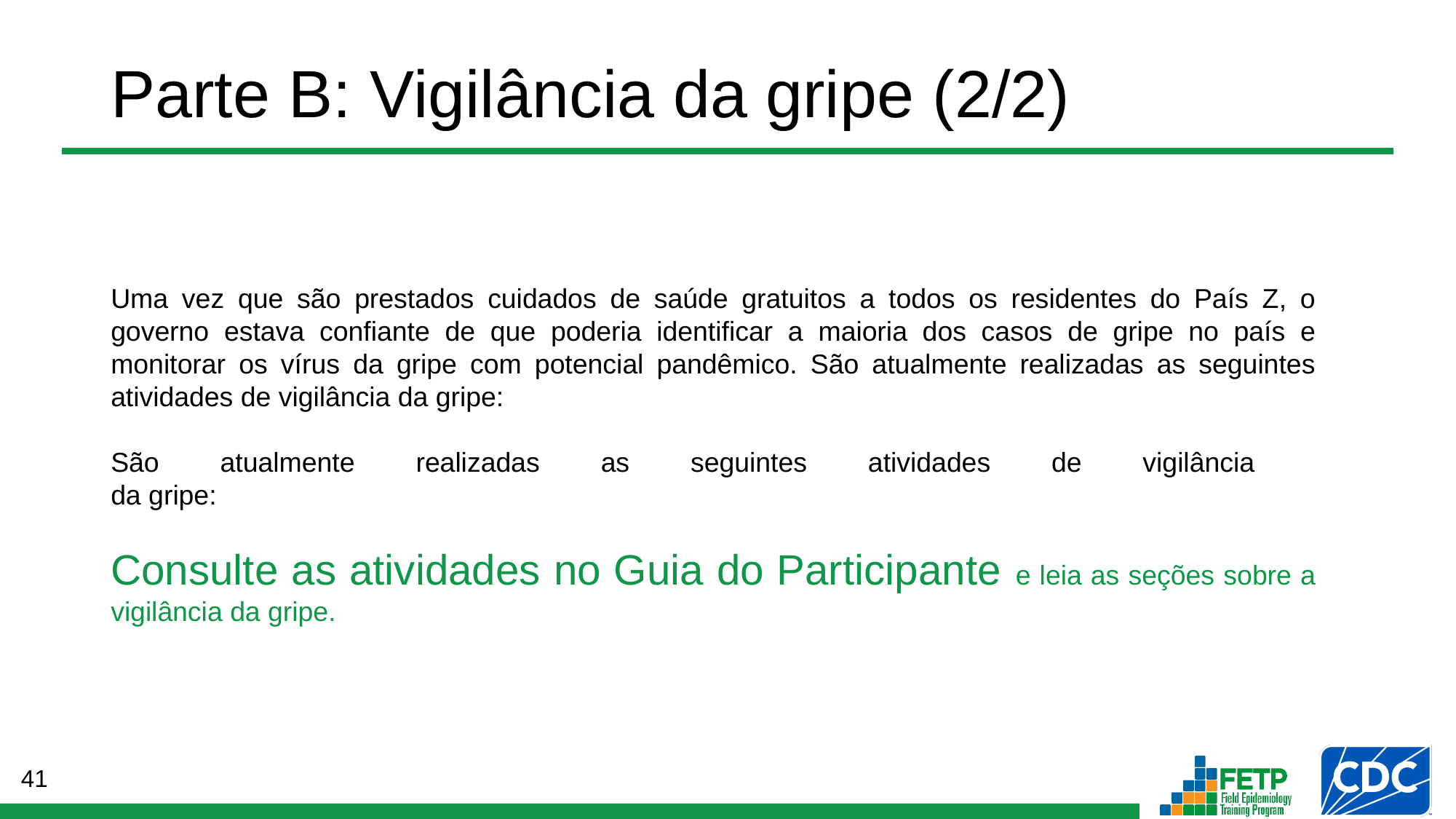

# Parte B: Vigilância da gripe (2/2)
Uma vez que são prestados cuidados de saúde gratuitos a todos os residentes do País Z, o governo estava confiante de que poderia identificar a maioria dos casos de gripe no país e monitorar os vírus da gripe com potencial pandêmico. São atualmente realizadas as seguintes atividades de vigilância da gripe:

São atualmente realizadas as seguintes atividades de vigilância
da gripe:

Consulte as atividades no Guia do Participante e leia as seções sobre a vigilância da gripe.